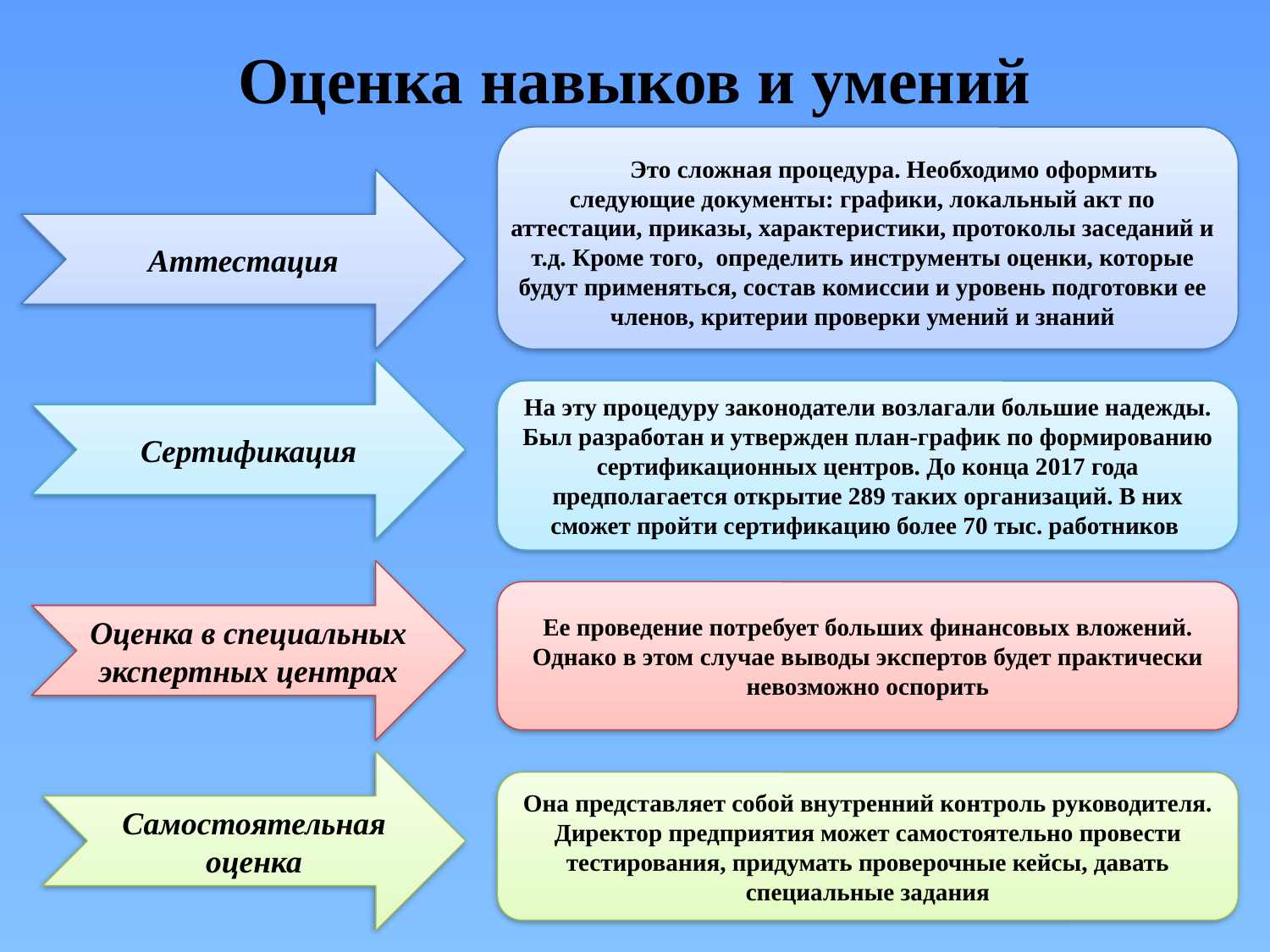

# Оценка навыков и умений

Это сложная процедура. Необходимо оформить следующие документы: графики, локальный акт по аттестации, приказы, характеристики, протоколы заседаний и т.д. Кроме того,  определить инструменты оценки, которые будут применяться, состав комиссии и уровень подготовки ее членов, критерии проверки умений и знаний
Аттестация
Сертификация
На эту процедуру законодатели возлагали большие надежды. Был разработан и утвержден план-график по формированию сертификационных центров. До конца 2017 года предполагается открытие 289 таких организаций. В них сможет пройти сертификацию более 70 тыс. работников
Оценка в специальных экспертных центрах
Ее проведение потребует больших финансовых вложений. Однако в этом случае выводы экспертов будет практически невозможно оспорить
Самостоятельная оценка
Она представляет собой внутренний контроль руководителя. Директор предприятия может самостоятельно провести тестирования, придумать проверочные кейсы, давать специальные задания